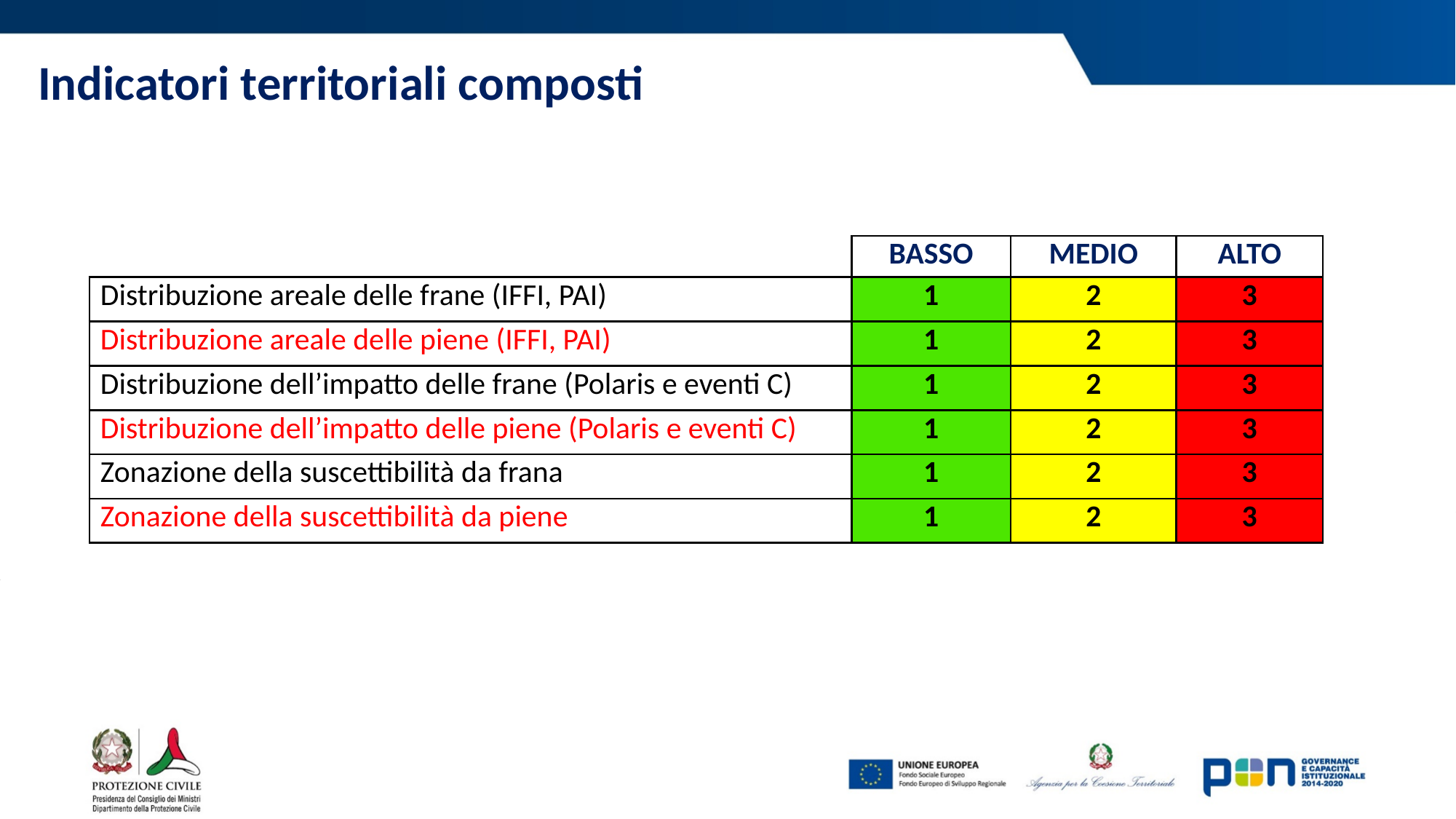

# Indicatori territoriali composti
|  | BASSO | MEDIO | ALTO |
| --- | --- | --- | --- |
| Distribuzione areale delle frane (IFFI, PAI) | 1 | 2 | 3 |
| Distribuzione areale delle piene (IFFI, PAI) | 1 | 2 | 3 |
| Distribuzione dell’impatto delle frane (Polaris e eventi C) | 1 | 2 | 3 |
| Distribuzione dell’impatto delle piene (Polaris e eventi C) | 1 | 2 | 3 |
| Zonazione della suscettibilità da frana | 1 | 2 | 3 |
| Zonazione della suscettibilità da piene | 1 | 2 | 3 |